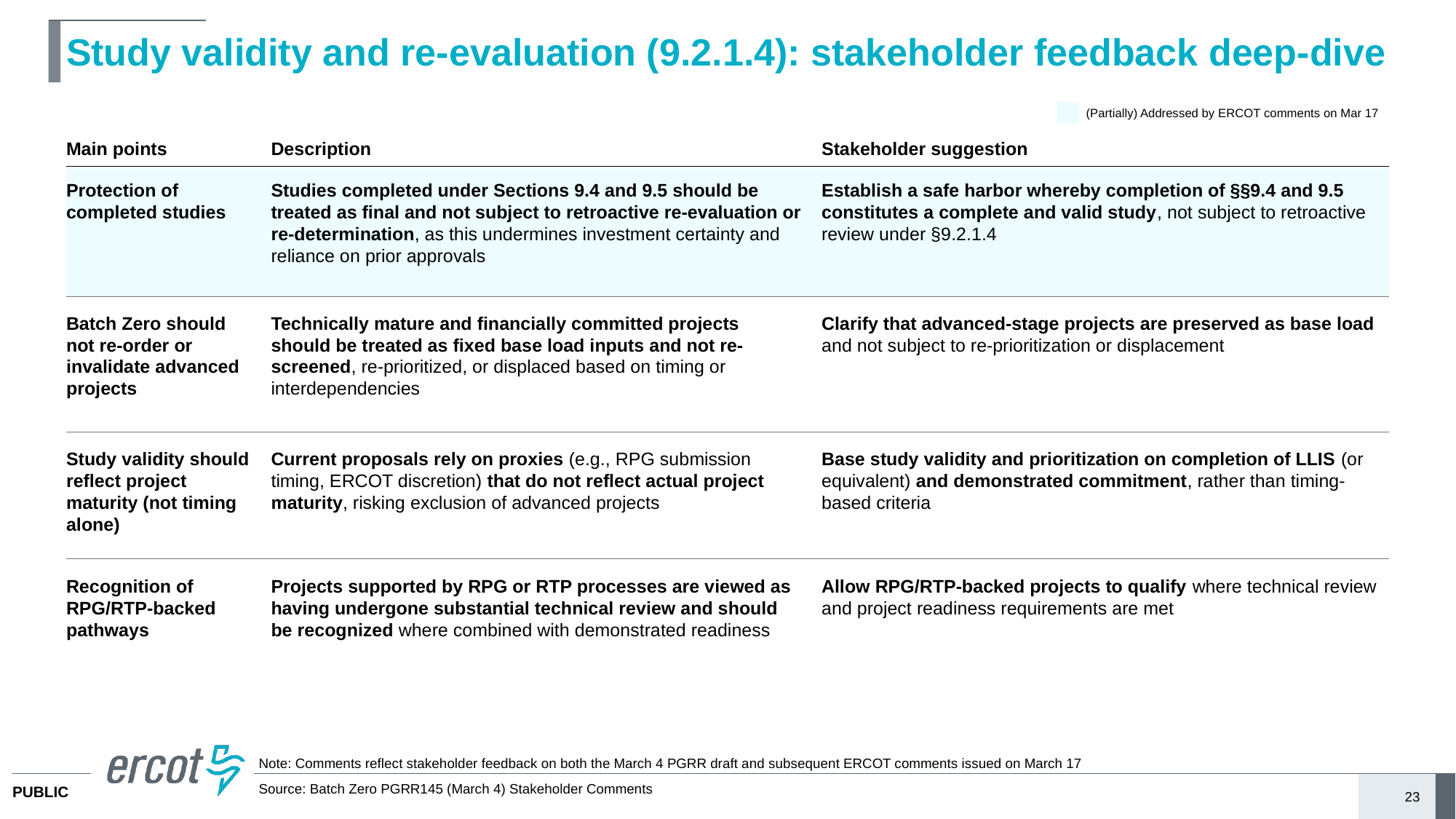

# Study validity and re-evaluation (9.2.1.4): stakeholder feedback deep-dive

(Partially) Addressed by ERCOT comments on Mar 17
Main points
Description
Stakeholder suggestion

Establish a safe harbor whereby completion of §§9.4 and 9.5 constitutes a complete and valid study, not subject to retroactive review under §9.2.1.4
Protection of completed studies
Studies completed under Sections 9.4 and 9.5 should be treated as final and not subject to retroactive re-evaluation or re-determination, as this undermines investment certainty and reliance on prior approvals
Clarify that advanced-stage projects are preserved as base load and not subject to re-prioritization or displacement
Batch Zero should not re-order or invalidate advanced projects
Technically mature and financially committed projects should be treated as fixed base load inputs and not re-screened, re-prioritized, or displaced based on timing or interdependencies
Base study validity and prioritization on completion of LLIS (or equivalent) and demonstrated commitment, rather than timing-based criteria
Study validity should reflect project maturity (not timing alone)
Current proposals rely on proxies (e.g., RPG submission timing, ERCOT discretion) that do not reflect actual project maturity, risking exclusion of advanced projects
Allow RPG/RTP-backed projects to qualify where technical review and project readiness requirements are met
Recognition of RPG/RTP-backed pathways
Projects supported by RPG or RTP processes are viewed as having undergone substantial technical review and should be recognized where combined with demonstrated readiness
Note: Comments reflect stakeholder feedback on both the March 4 PGRR draft and subsequent ERCOT comments issued on March 17
Source: Batch Zero PGRR145 (March 4) Stakeholder Comments